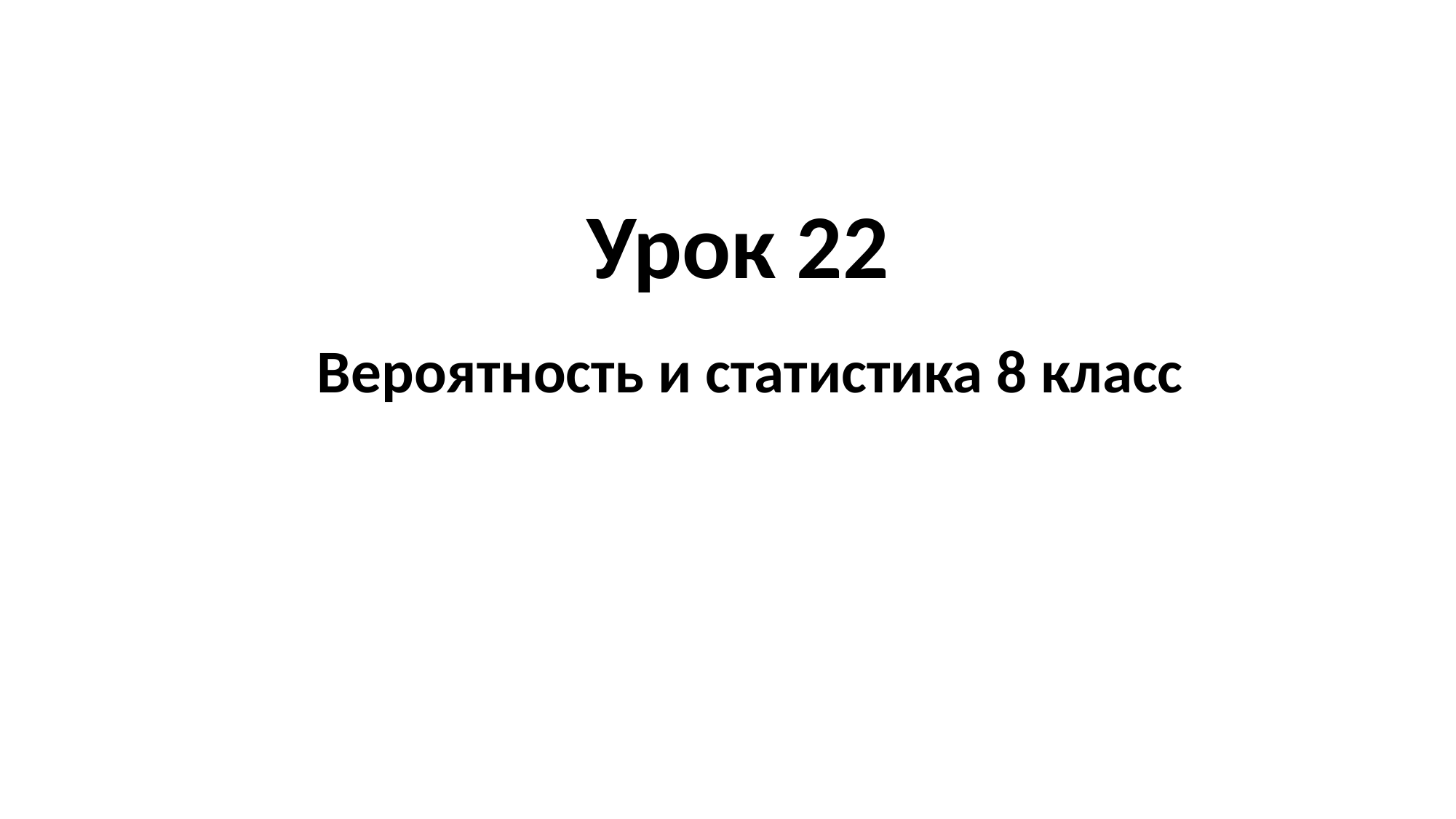

# Урок 22
Вероятность и статистика 8 класс